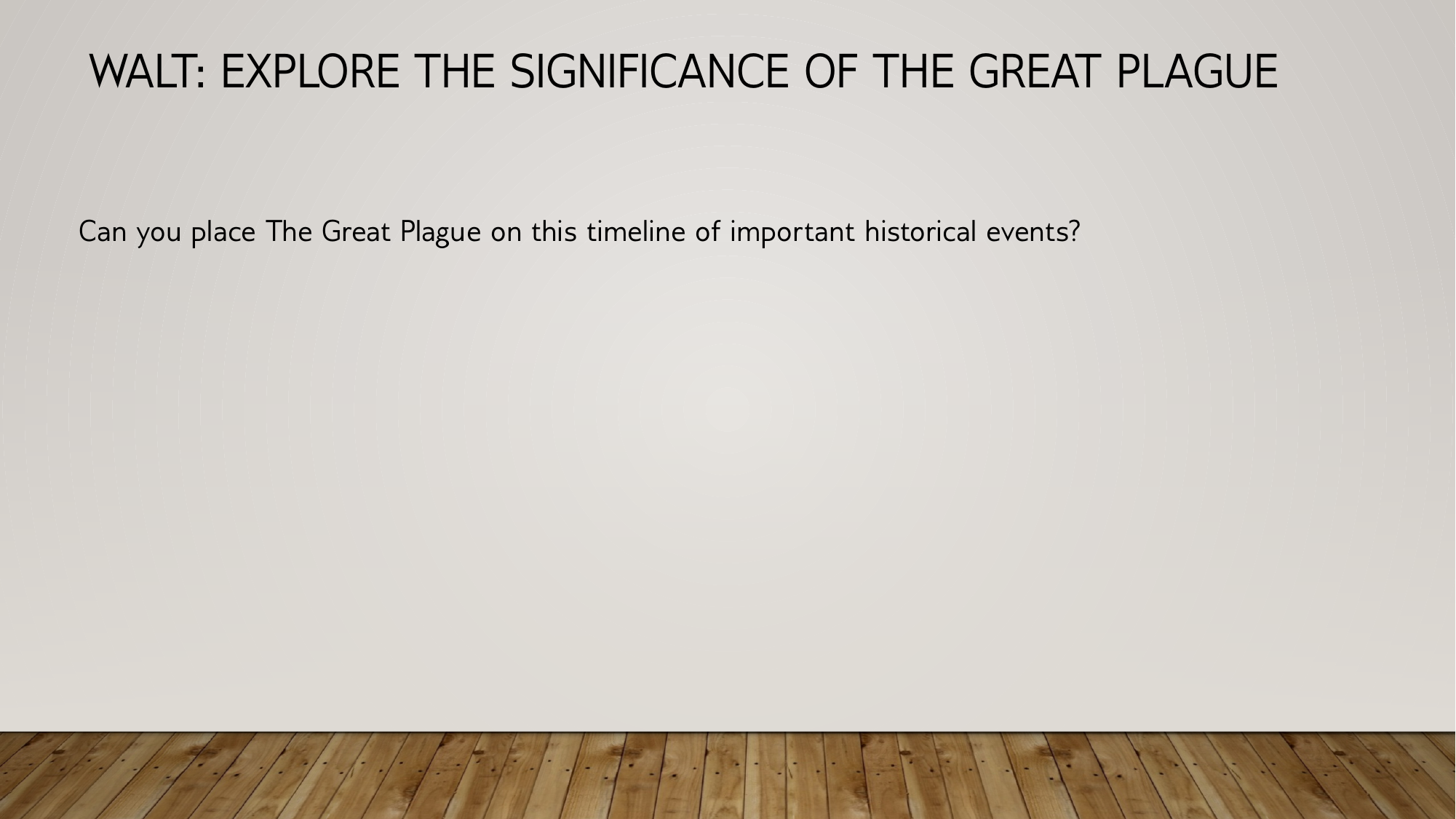

WALT: explore the significance of the Great Plague
Can you place The Great Plague on this timeline of important historical events?